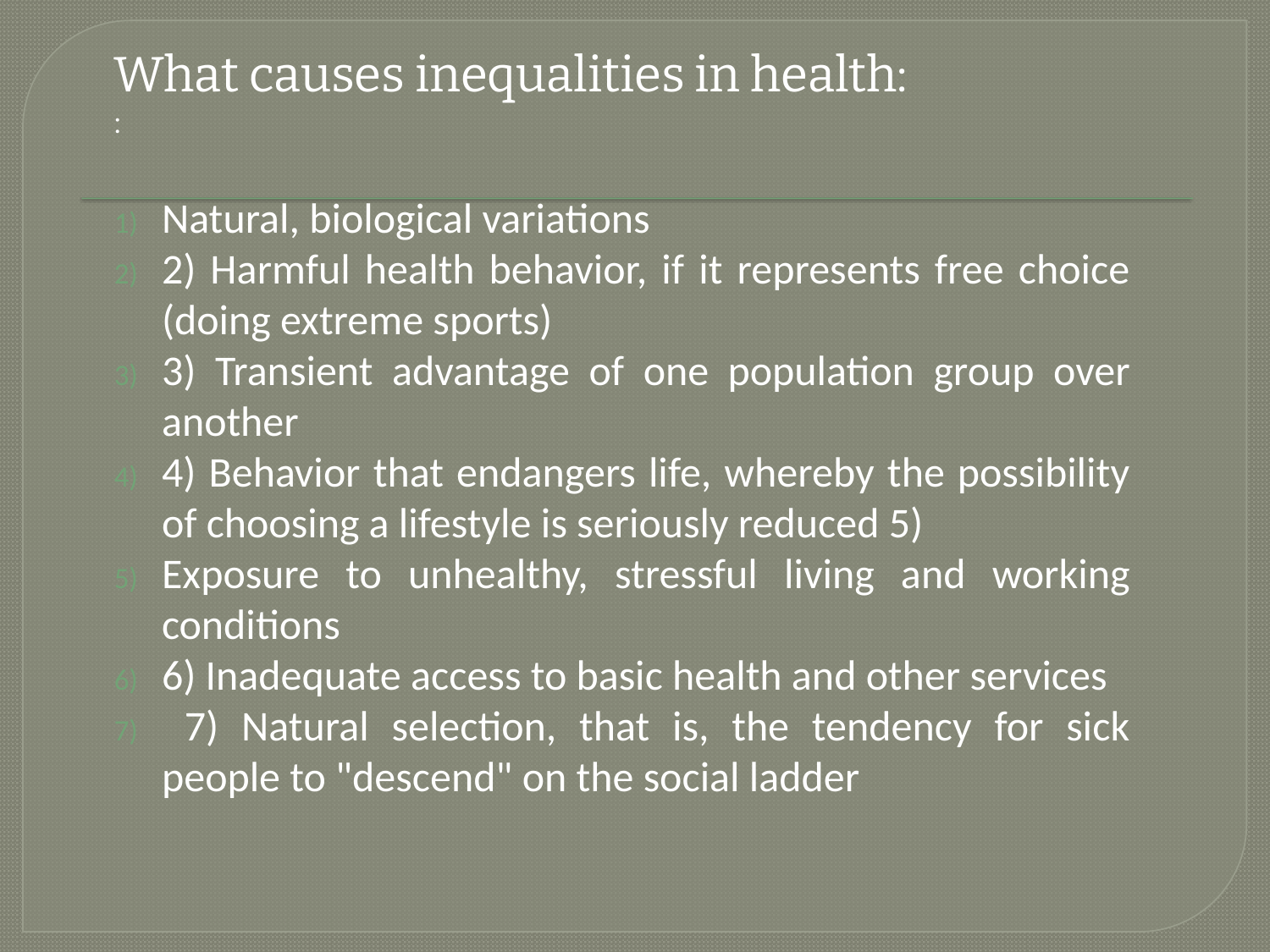

What causes inequalities in health:
:

Natural, biological variations
2) Harmful health behavior, if it represents free choice (doing extreme sports)
3) Transient advantage of one population group over another
4) Behavior that endangers life, whereby the possibility of choosing a lifestyle is seriously reduced 5)
Exposure to unhealthy, stressful living and working conditions
6) Inadequate access to basic health and other services
 7) Natural selection, that is, the tendency for sick people to "descend" on the social ladder